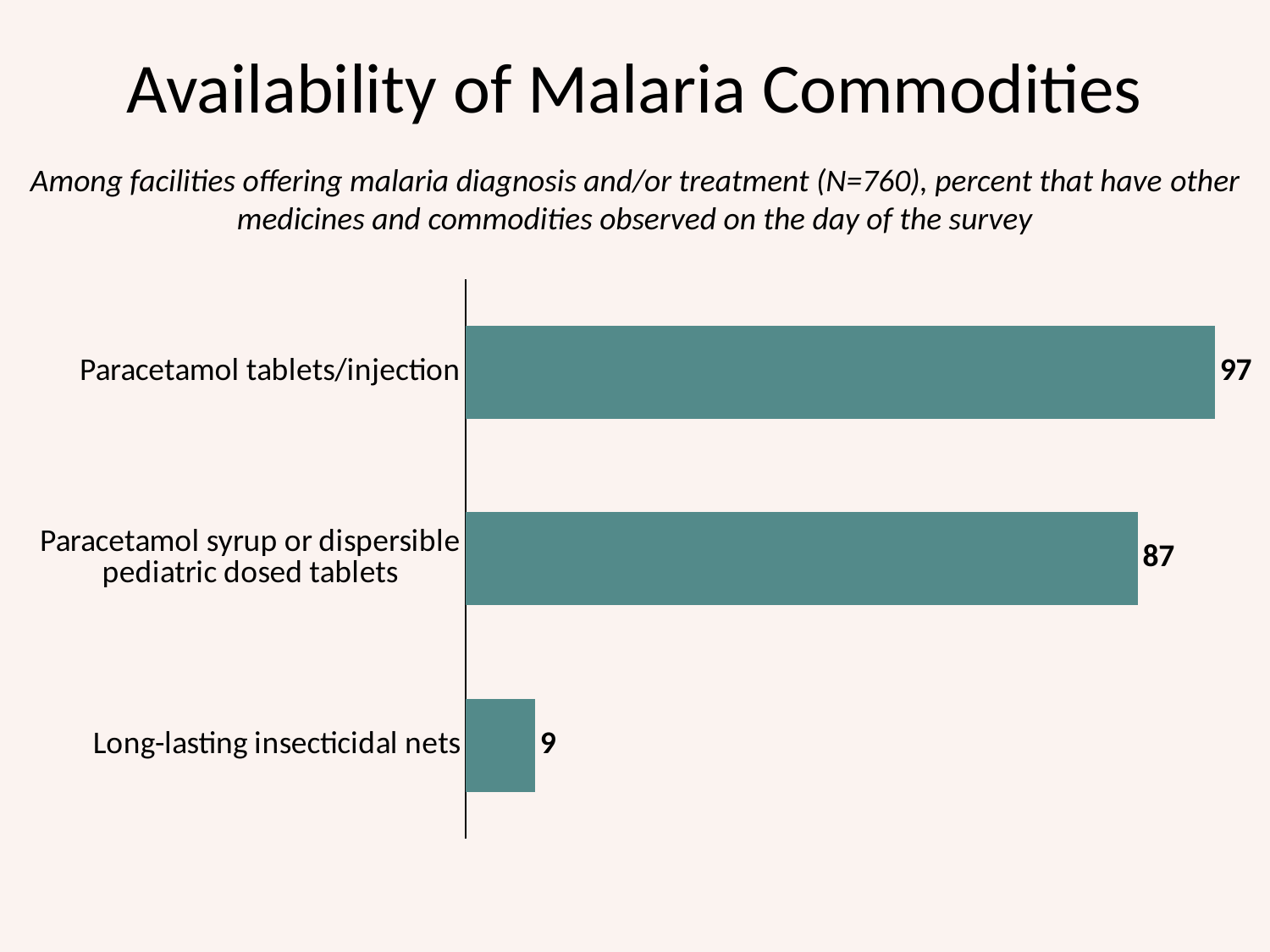

# Availability of Malaria Commodities
Among facilities offering malaria diagnosis and/or treatment (N=760), percent that have other medicines and commodities observed on the day of the survey

### Chart

| Category | Column1 |
|---|---|
| Long-lasting insecticidal nets | 9.0 |
| Paracetamol syrup or dispersible pediatric dosed tablets | 87.0 |
| Paracetamol tablets/injection | 97.0 |